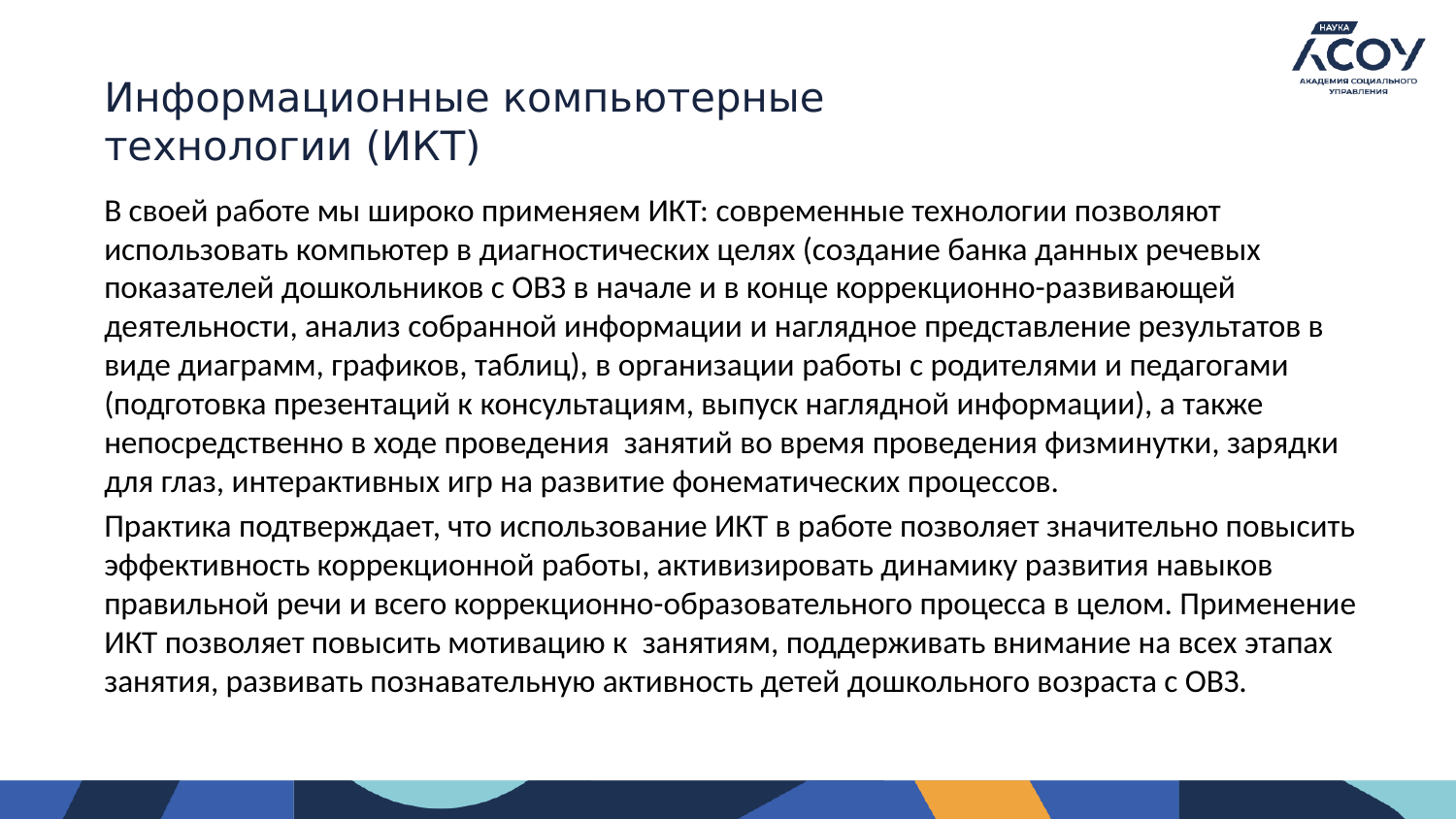

# Информационные компьютерные технологии (ИКТ)
В своей работе мы широко применяем ИКТ: современные технологии позволяют использовать компьютер в диагностических целях (создание банка данных речевых показателей дошкольников с ОВЗ в начале и в конце коррекционно-развивающей деятельности, анализ собранной информации и наглядное представление результатов в виде диаграмм, графиков, таблиц), в организации работы с родителями и педагогами (подготовка презентаций к консультациям, выпуск наглядной информации), а также непосредственно в ходе проведения  занятий во время проведения физминутки, зарядки для глаз, интерактивных игр на развитие фонематических процессов.
Практика подтверждает, что использование ИКТ в работе позволяет значительно повысить эффективность коррекционной работы, активизировать динамику развития навыков правильной речи и всего коррекционно-образовательного процесса в целом. Применение ИКТ позволяет повысить мотивацию к  занятиям, поддерживать внимание на всех этапах занятия, развивать познавательную активность детей дошкольного возраста с ОВЗ.